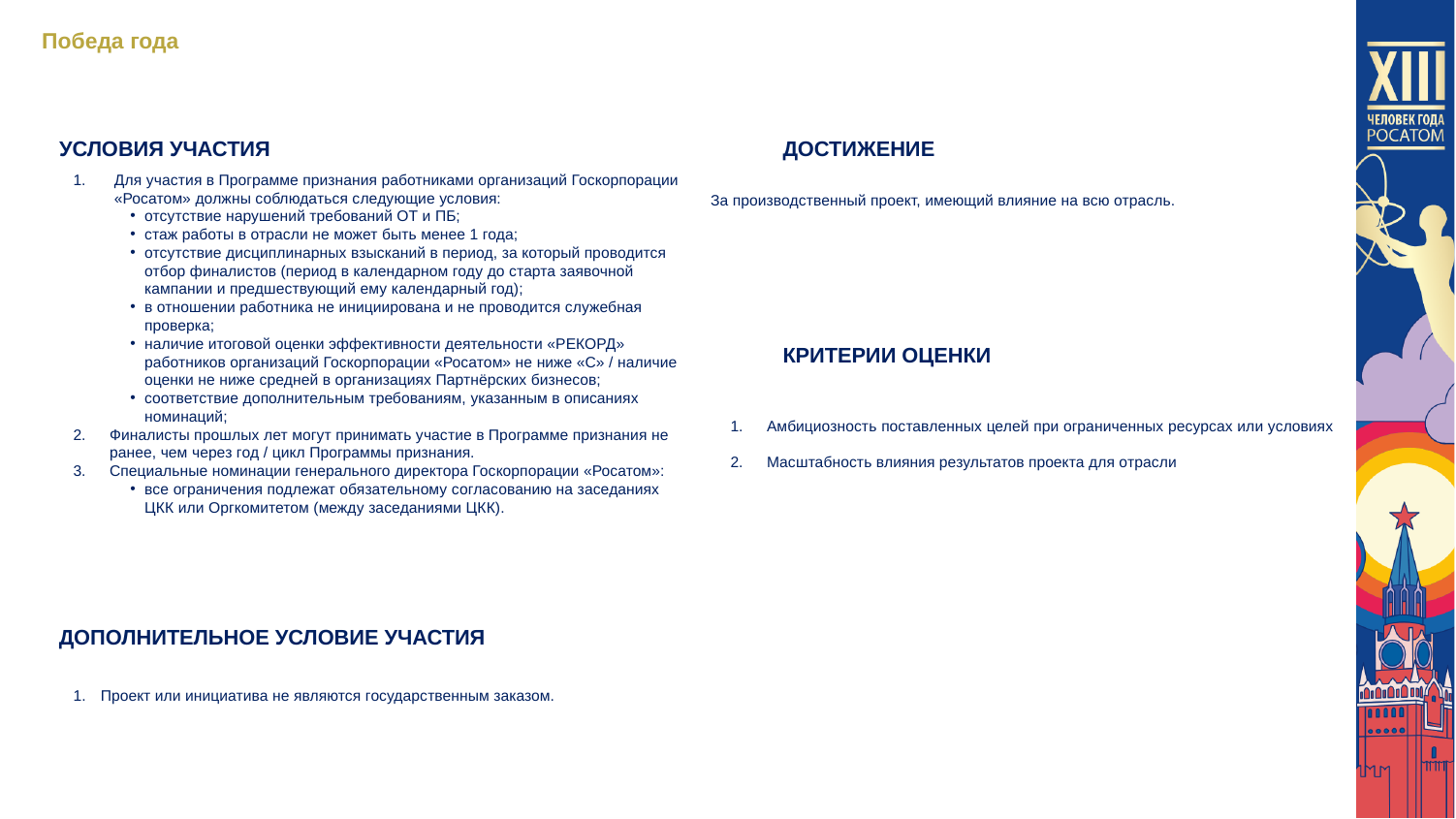

Победа года
ДОСТИЖЕНИЕ
УСЛОВИЯ УЧАСТИЯ
Для участия в Программе признания работниками организаций Госкорпорации «Росатом» должны соблюдаться следующие условия:
отсутствие нарушений требований ОТ и ПБ;
стаж работы в отрасли не может быть менее 1 года;
отсутствие дисциплинарных взысканий в период, за который проводится отбор финалистов (период в календарном году до старта заявочной кампании и предшествующий ему календарный год);
в отношении работника не инициирована и не проводится служебная проверка;
наличие итоговой оценки эффективности деятельности «РЕКОРД» работников организаций Госкорпорации «Росатом» не ниже «С» / наличие оценки не ниже средней в организациях Партнёрских бизнесов;
соответствие дополнительным требованиям, указанным в описаниях номинаций;
Финалисты прошлых лет могут принимать участие в Программе признания не ранее, чем через год / цикл Программы признания.
Специальные номинации генерального директора Госкорпорации «Росатом»:
все ограничения подлежат обязательному согласованию на заседаниях ЦКК или Оргкомитетом (между заседаниями ЦКК).
За производственный проект, имеющий влияние на всю отрасль.
КРИТЕРИИ ОЦЕНКИ
Амбициозность поставленных целей при ограниченных ресурсах или условиях

Масштабность влияния результатов проекта для отрасли

ДОПОЛНИТЕЛЬНОЕ УСЛОВИЕ УЧАСТИЯ

Проект или инициатива не являются государственным заказом.